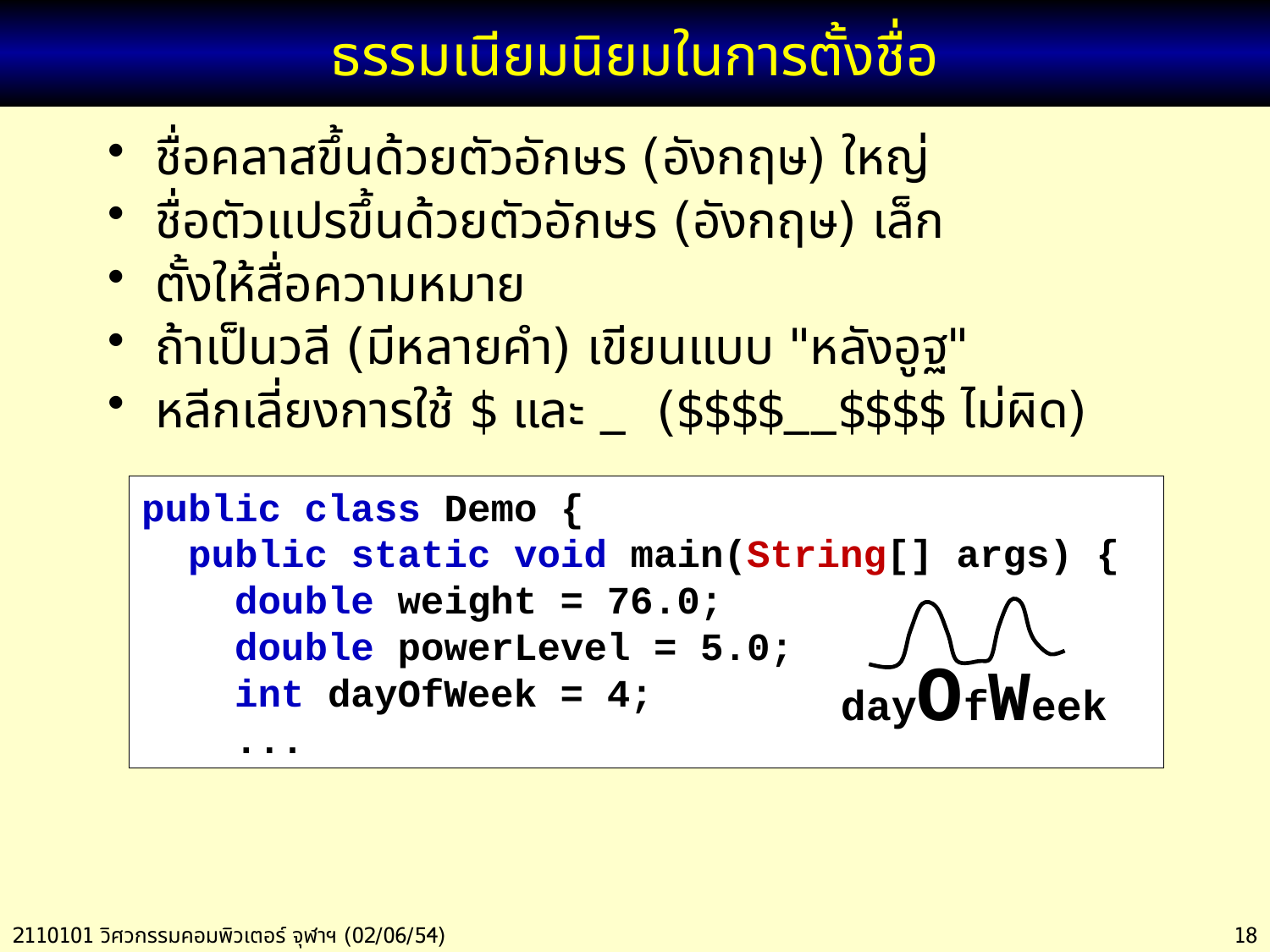

# ธรรมเนียมนิยมในการตั้งชื่อ
ชื่อคลาสขึ้นด้วยตัวอักษร (อังกฤษ) ใหญ่
ชื่อตัวแปรขึ้นด้วยตัวอักษร (อังกฤษ) เล็ก
ตั้งให้สื่อความหมาย
ถ้าเป็นวลี (มีหลายคำ) เขียนแบบ "หลังอูฐ"
หลีกเลี่ยงการใช้ $ และ _  ($$$$__$$$$ ไม่ผิด)
public class Demo {
  public static void main(String[] args) {
    double weight = 76.0;
    double powerLevel = 5.0;
    int dayOfWeek = 4;
    ...

dayOfWeek